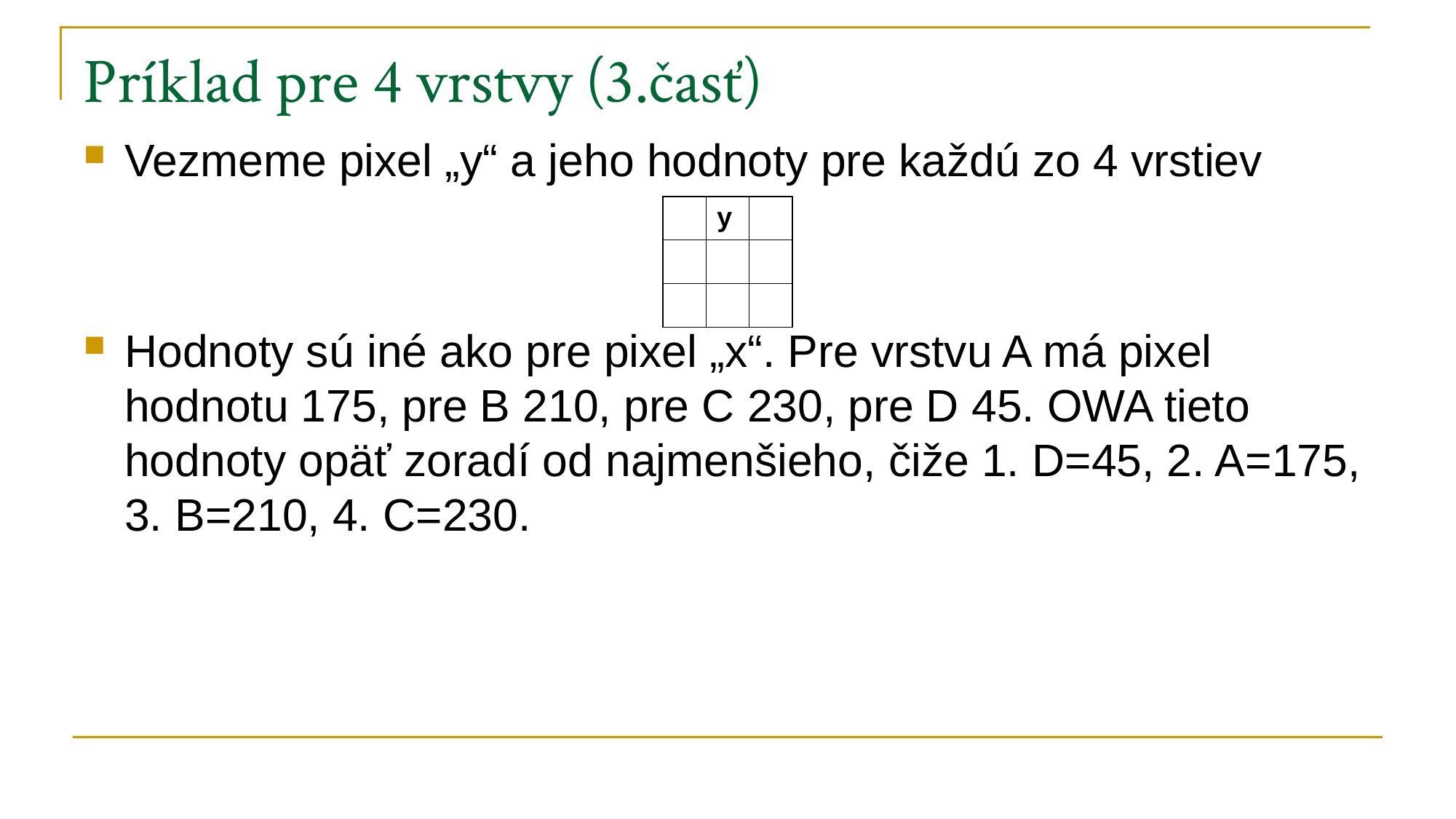

# Príklad pre 4 vrstvy (3.časť)
Vezmeme pixel „y“ a jeho hodnoty pre každú zo 4 vrstiev

Hodnoty sú iné ako pre pixel „x“. Pre vrstvu A má pixel hodnotu 175, pre B 210, pre C 230, pre D 45. OWA tieto hodnoty opäť zoradí od najmenšieho, čiže 1. D=45, 2. A=175, 3. B=210, 4. C=230.
|  | y |  |
| --- | --- | --- |
|  |  |  |
|  |  |  |